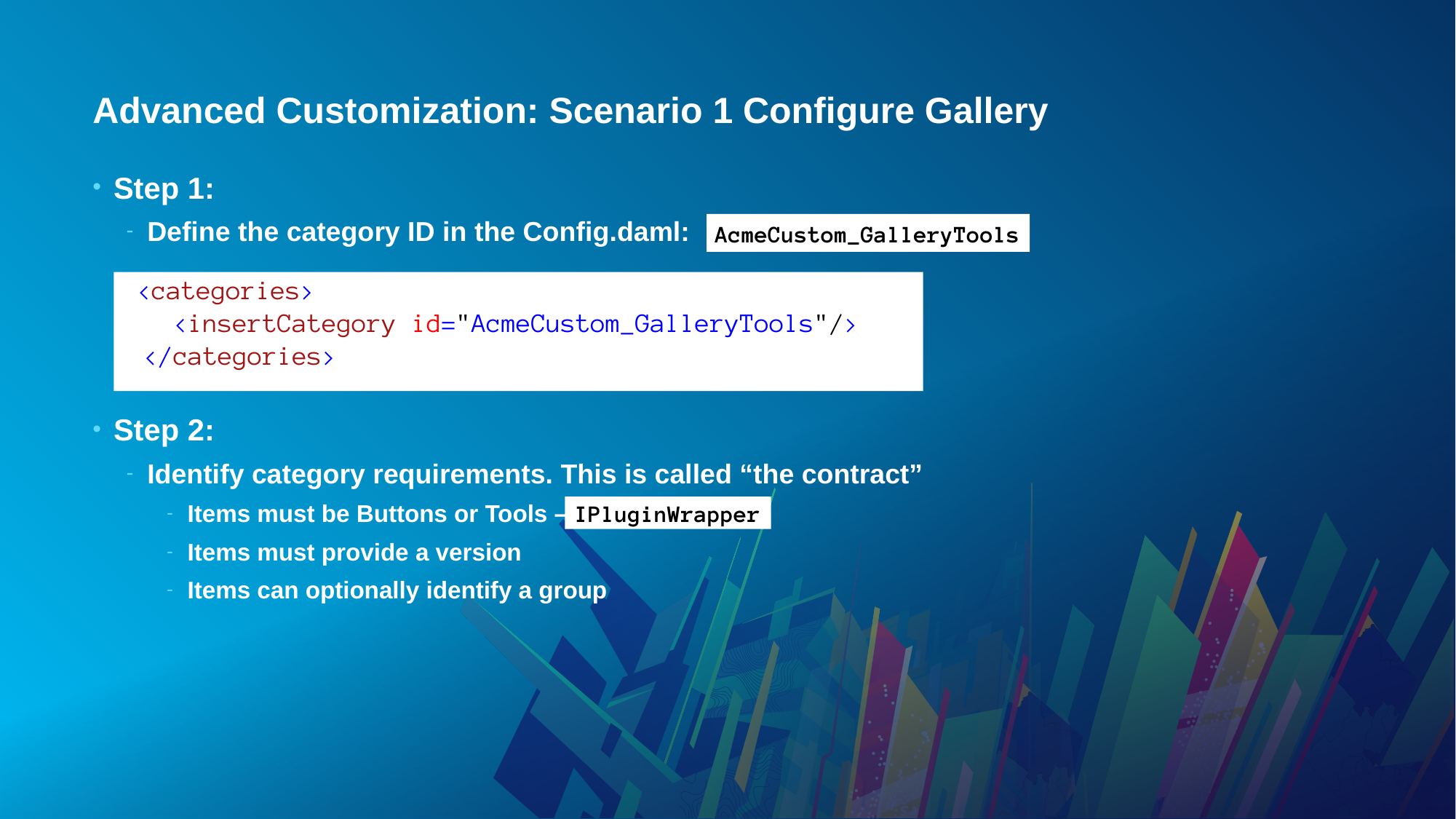

# Advanced Customization: Scenario 1 Configure Gallery
Step 1:
Define the category ID in the Config.daml:

Step 2:
Identify category requirements. This is called “the contract”
Items must be Buttons or Tools –
Items must provide a version
Items can optionally identify a group

AcmeCustom_GalleryTools
  <categories>
    <insertCategory id="AcmeCustom_GalleryTools"/>
  </categories>
IPluginWrapper